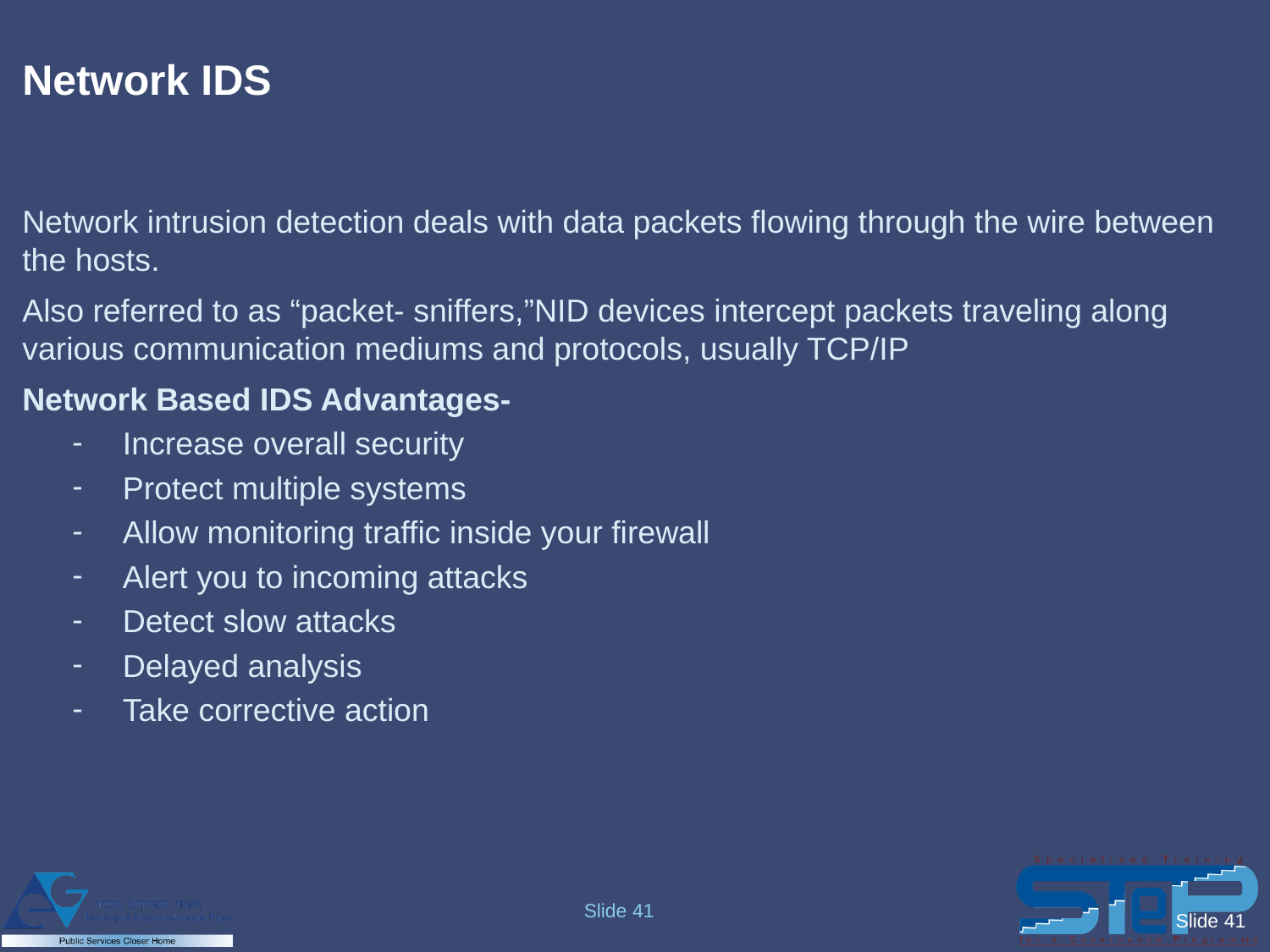

# Network IDS
Network intrusion detection deals with data packets flowing through the wire between the hosts.
Also referred to as “packet- sniffers,”NID devices intercept packets traveling along various communication mediums and protocols, usually TCP/IP
Network Based IDS Advantages-
Increase overall security
Protect multiple systems
Allow monitoring traffic inside your firewall
Alert you to incoming attacks
Detect slow attacks
Delayed analysis
Take corrective action

Slide 41